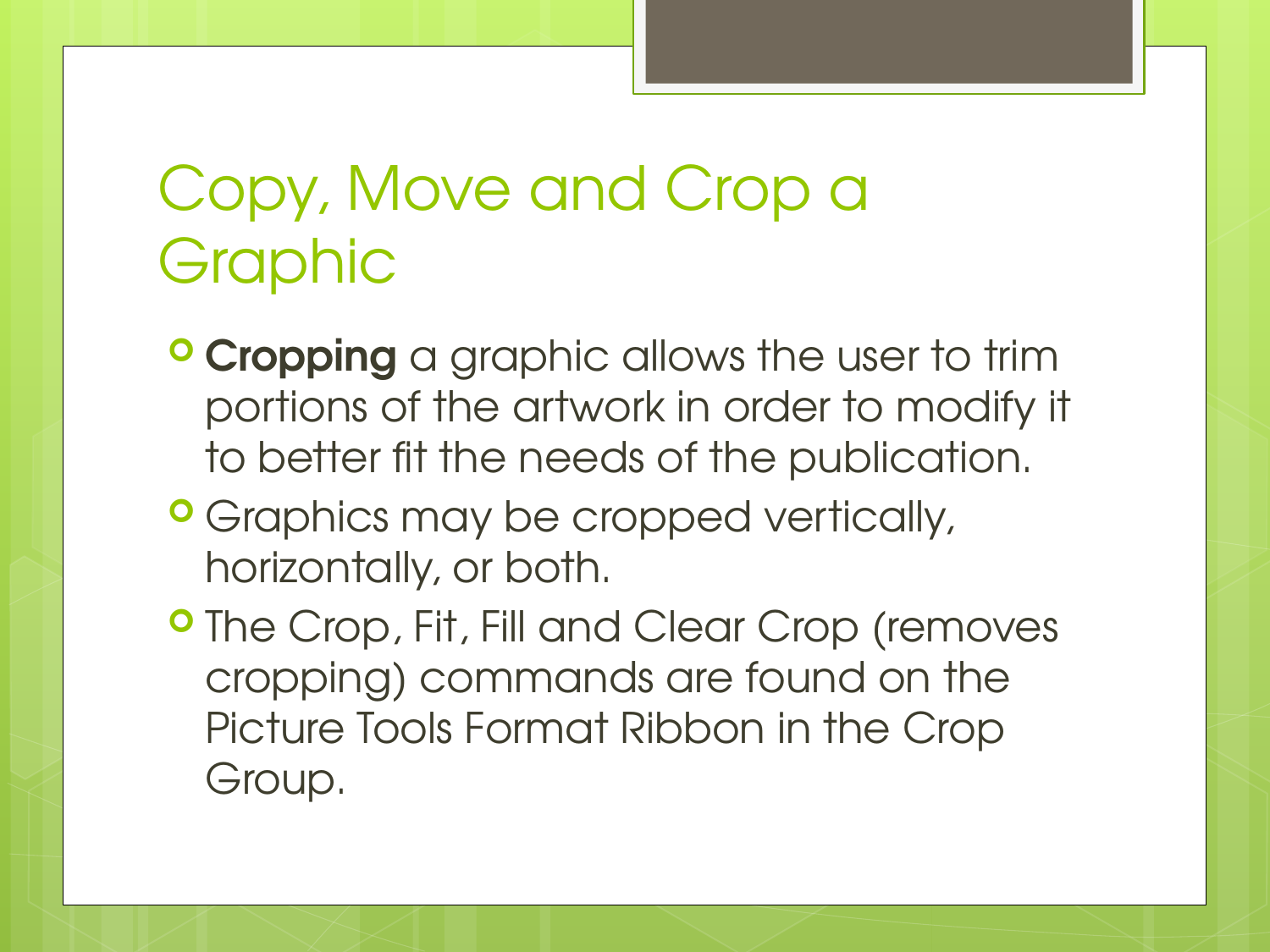

# Copy, Move and Crop a Graphic
Cropping a graphic allows the user to trim portions of the artwork in order to modify it to better fit the needs of the publication.
Graphics may be cropped vertically, horizontally, or both.
The Crop, Fit, Fill and Clear Crop (removes cropping) commands are found on the Picture Tools Format Ribbon in the Crop Group.